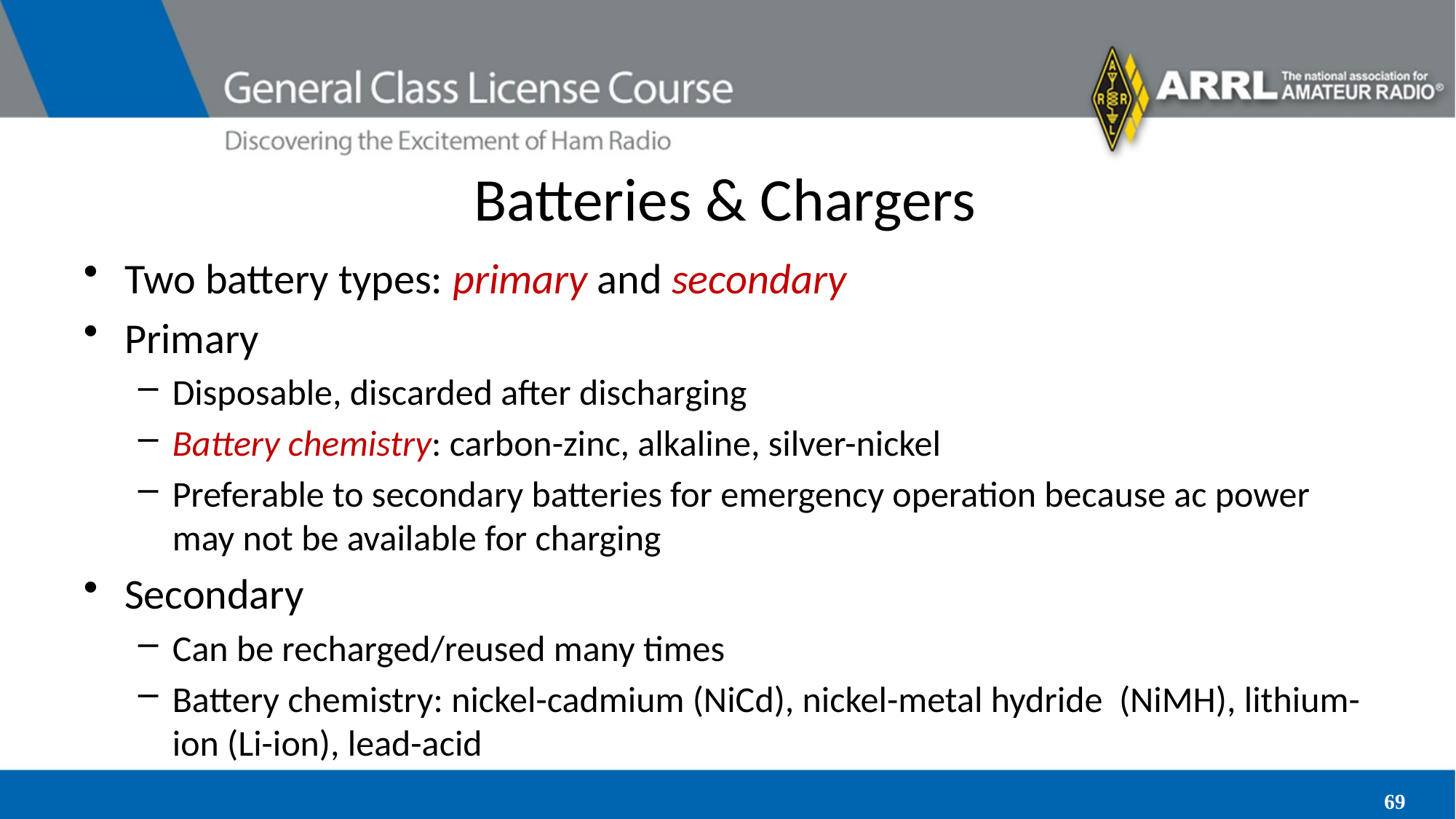

# Batteries & Chargers
Two battery types: primary and secondary
Primary
Disposable, discarded after discharging
Battery chemistry: carbon-zinc, alkaline, silver-nickel
Preferable to secondary batteries for emergency operation because ac power may not be available for charging
Secondary
Can be recharged/reused many times
Battery chemistry: nickel-cadmium (NiCd), nickel-metal hydride  (NiMH), lithium-ion (Li-ion), lead-acid